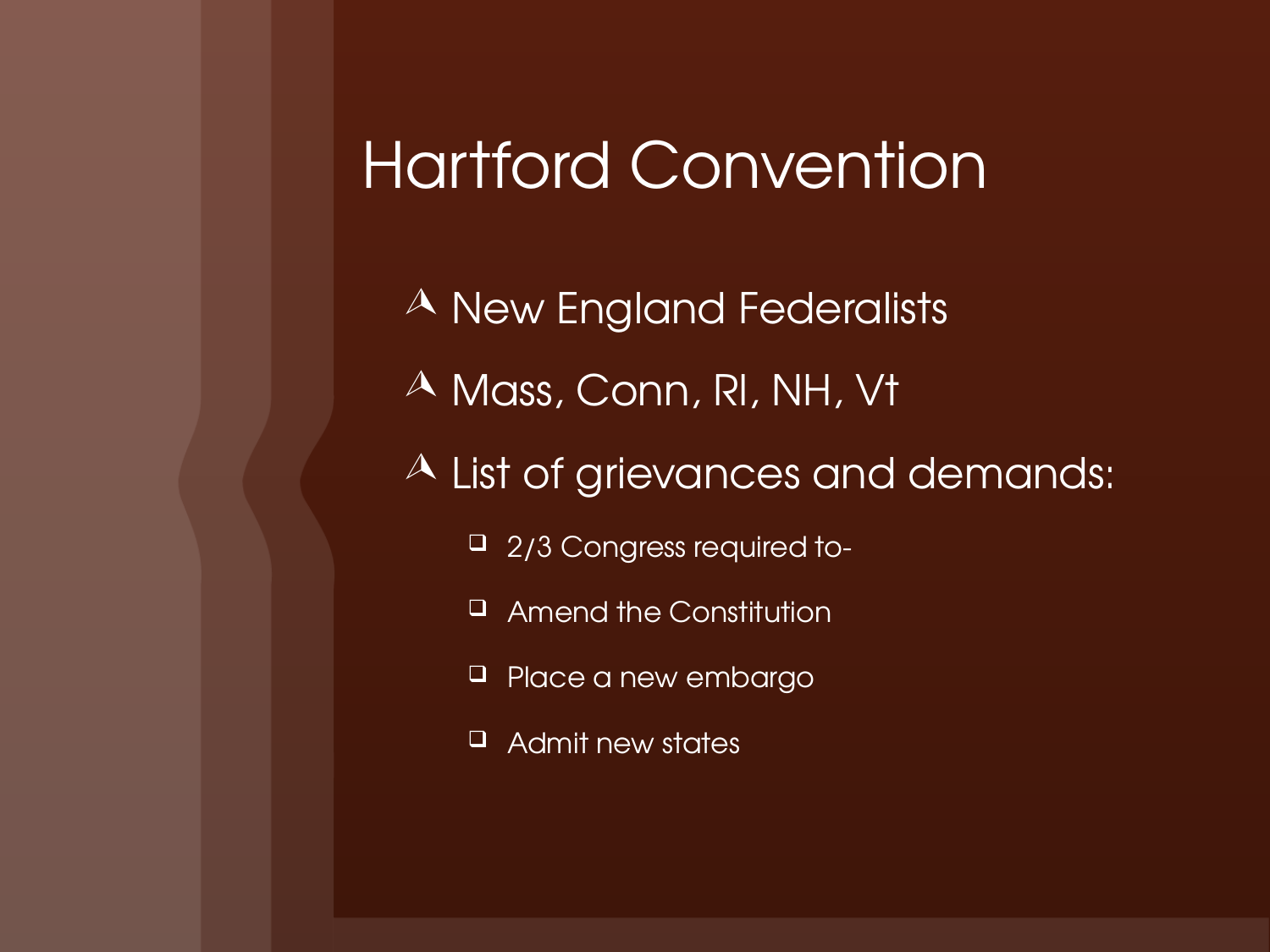

# Hartford Convention
New England Federalists
Mass, Conn, RI, NH, Vt
List of grievances and demands:
2/3 Congress required to-
Amend the Constitution
Place a new embargo
Admit new states